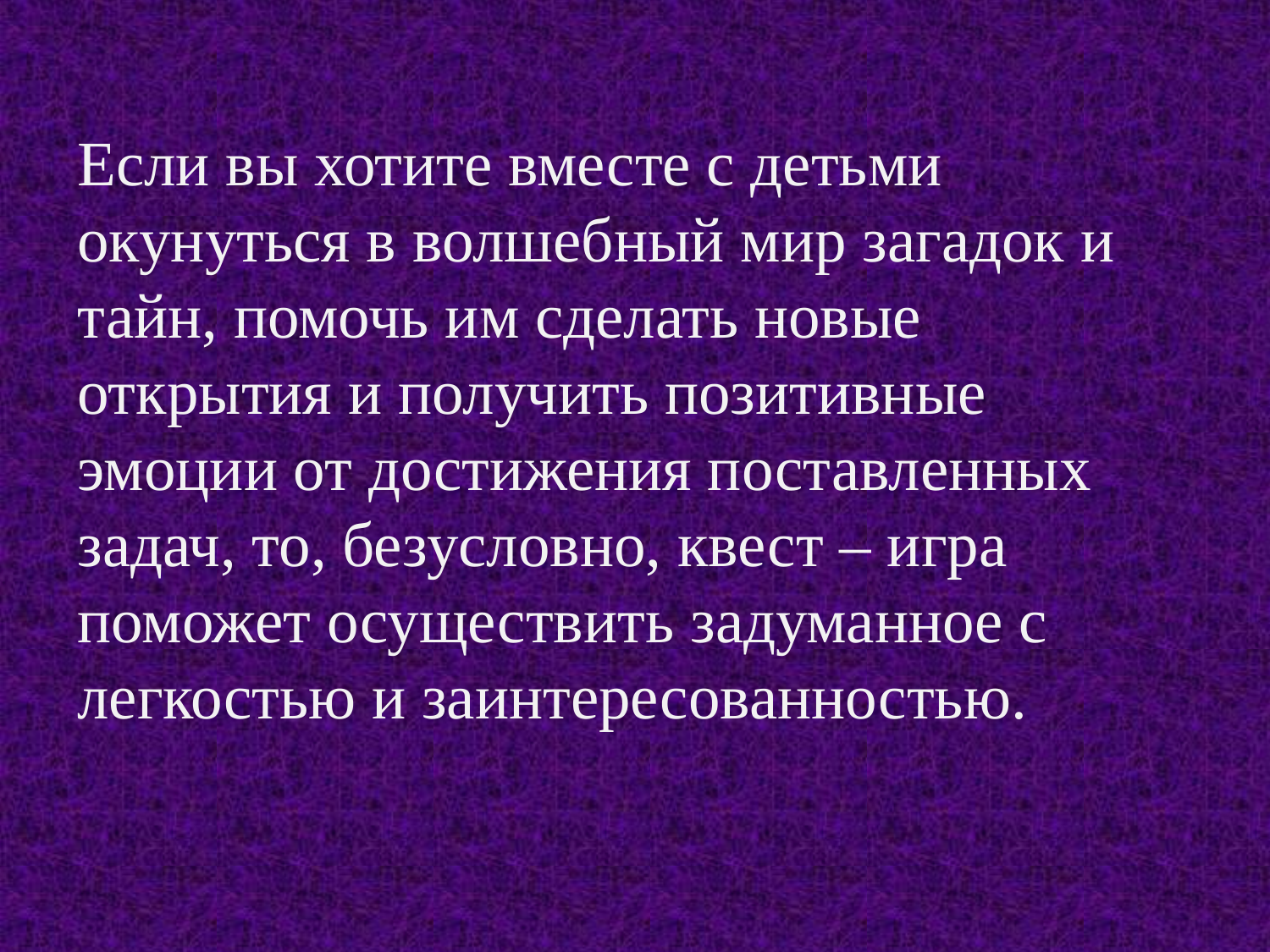

Если вы хотите вместе с детьми окунуться в волшебный мир загадок и тайн, помочь им сделать новые открытия и получить позитивные эмоции от достижения поставленных задач, то, безусловно, квест – игра поможет осуществить задуманное с легкостью и заинтересованностью.